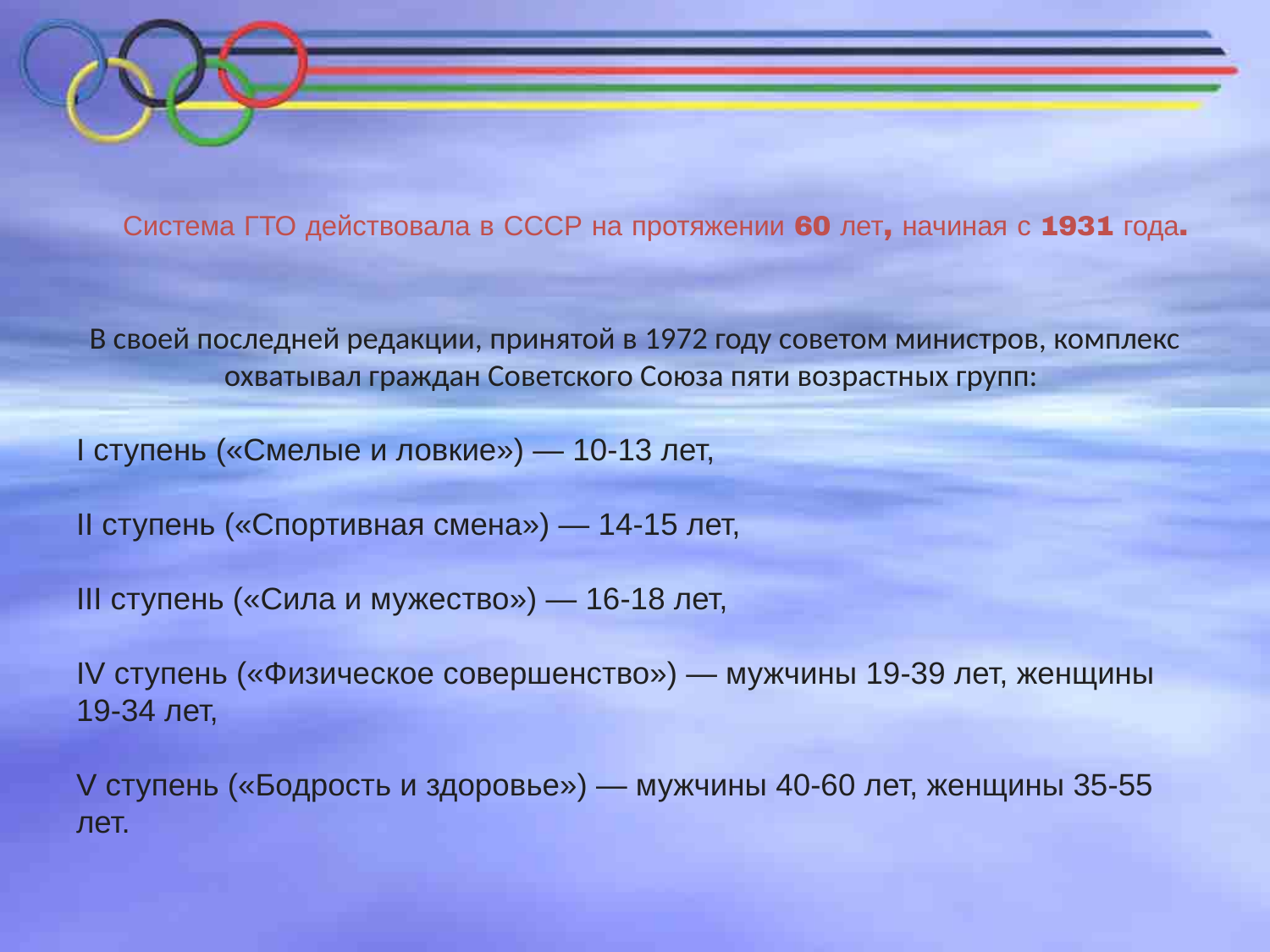

# Система ГТО действовала в СССР на протяжении 60 лет, начиная с 1931 года.

В своей последней редакции, принятой в 1972 году советом министров, комплекс охватывал граждан Советского Союза пяти возрастных групп:

I ступень («Смелые и ловкие») — 10-13 лет,

II ступень («Спортивная смена») — 14-15 лет,

III ступень («Сила и мужество») — 16-18 лет,

IV ступень («Физическое совершенство») — мужчины 19-39 лет, женщины 19-34 лет,

V ступень («Бодрость и здоровье») — мужчины 40-60 лет, женщины 35-55 лет.